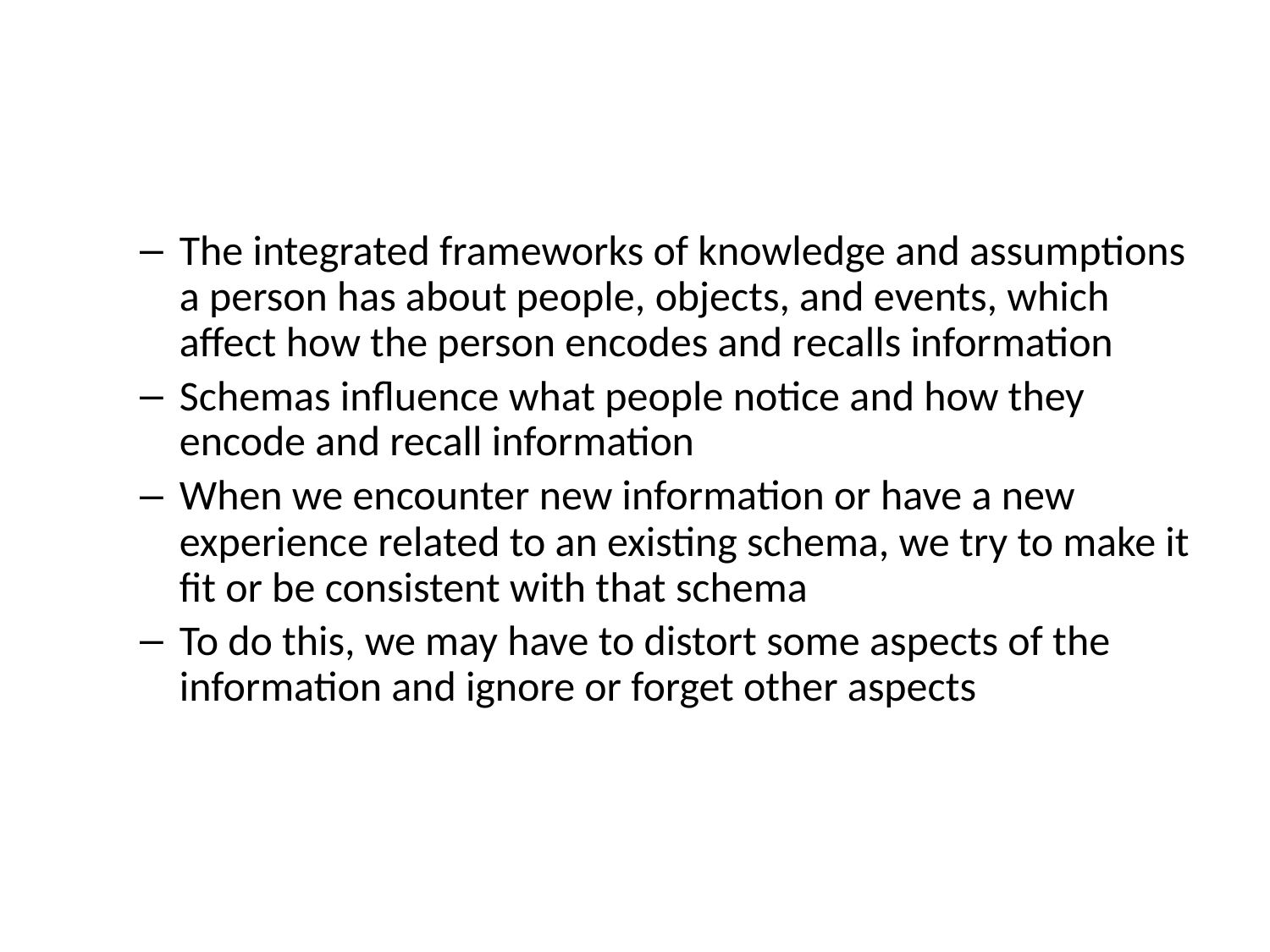

The integrated frameworks of knowledge and assumptions a person has about people, objects, and events, which affect how the person encodes and recalls information
Schemas influence what people notice and how they encode and recall information
When we encounter new information or have a new experience related to an existing schema, we try to make it fit or be consistent with that schema
To do this, we may have to distort some aspects of the information and ignore or forget other aspects